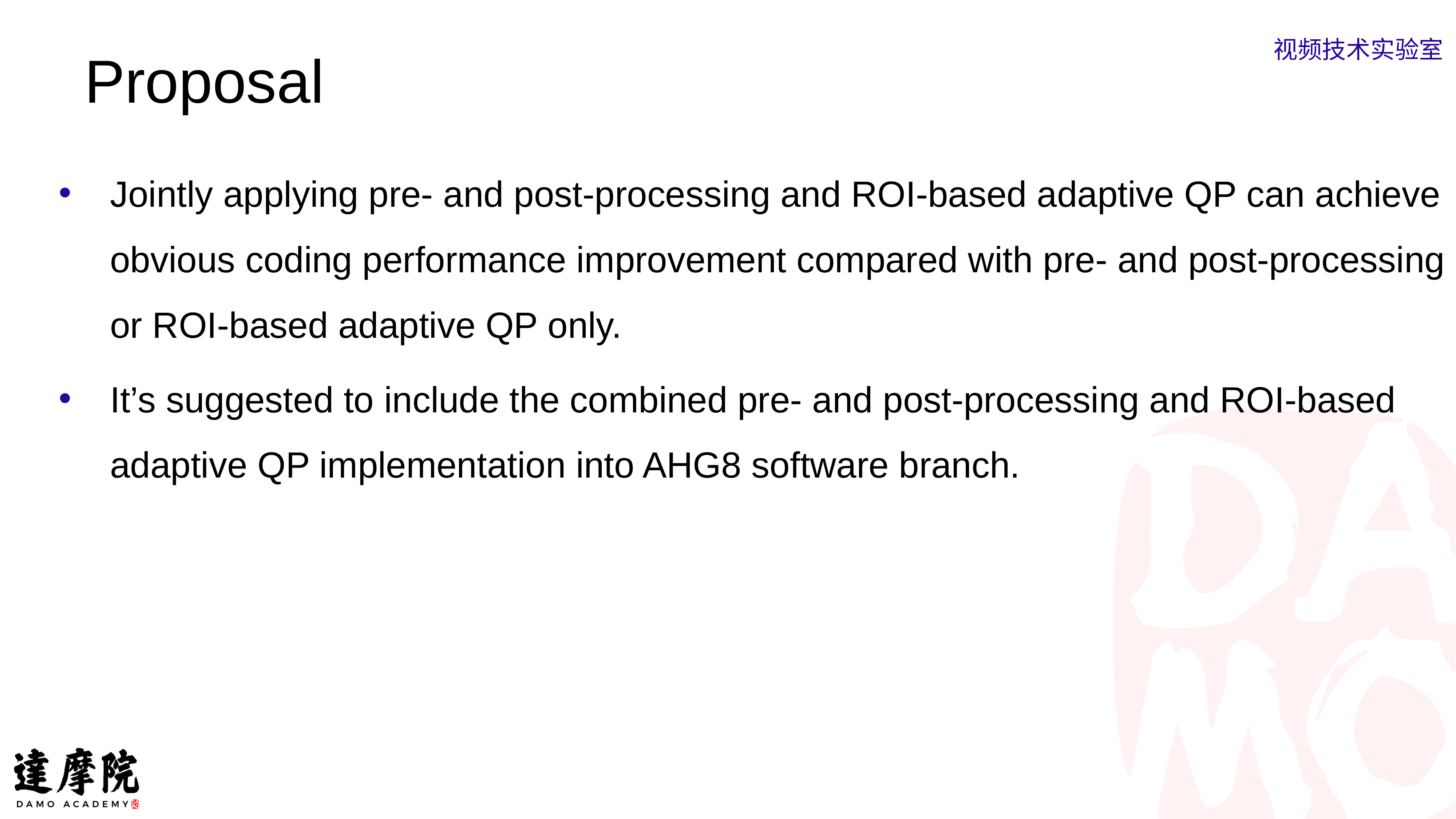

Proposal
Jointly applying pre- and post-processing and ROI-based adaptive QP can achieve obvious coding performance improvement compared with pre- and post-processing or ROI-based adaptive QP only.
It’s suggested to include the combined pre- and post-processing and ROI-based adaptive QP implementation into AHG8 software branch.
7